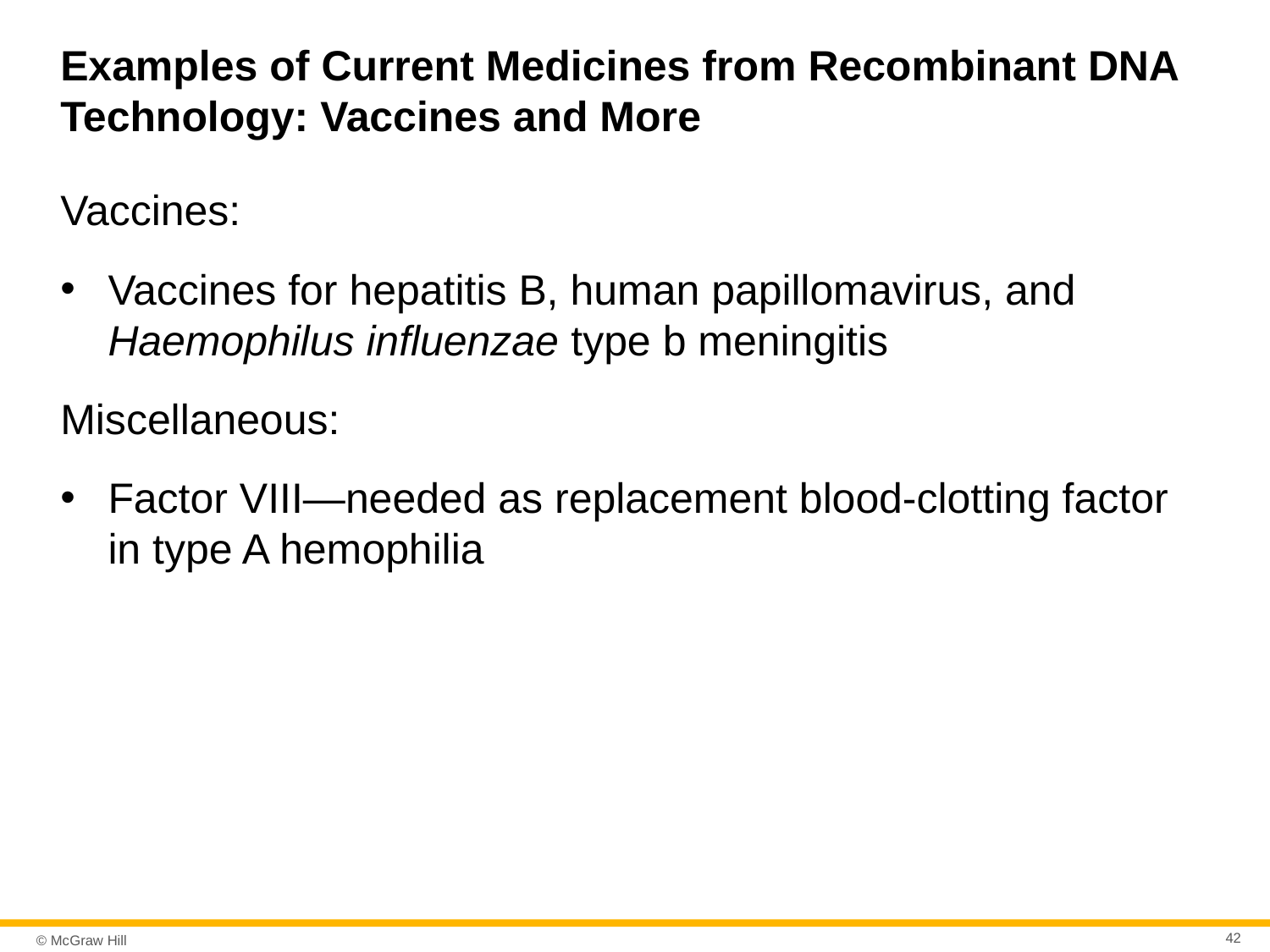

# Examples of Current Medicines from Recombinant DNA Technology: Vaccines and More
Vaccines:
Vaccines for hepatitis B, human papillomavirus, and Haemophilus influenzae type b meningitis
Miscellaneous:
Factor VIII—needed as replacement blood-clotting factor in type A hemophilia